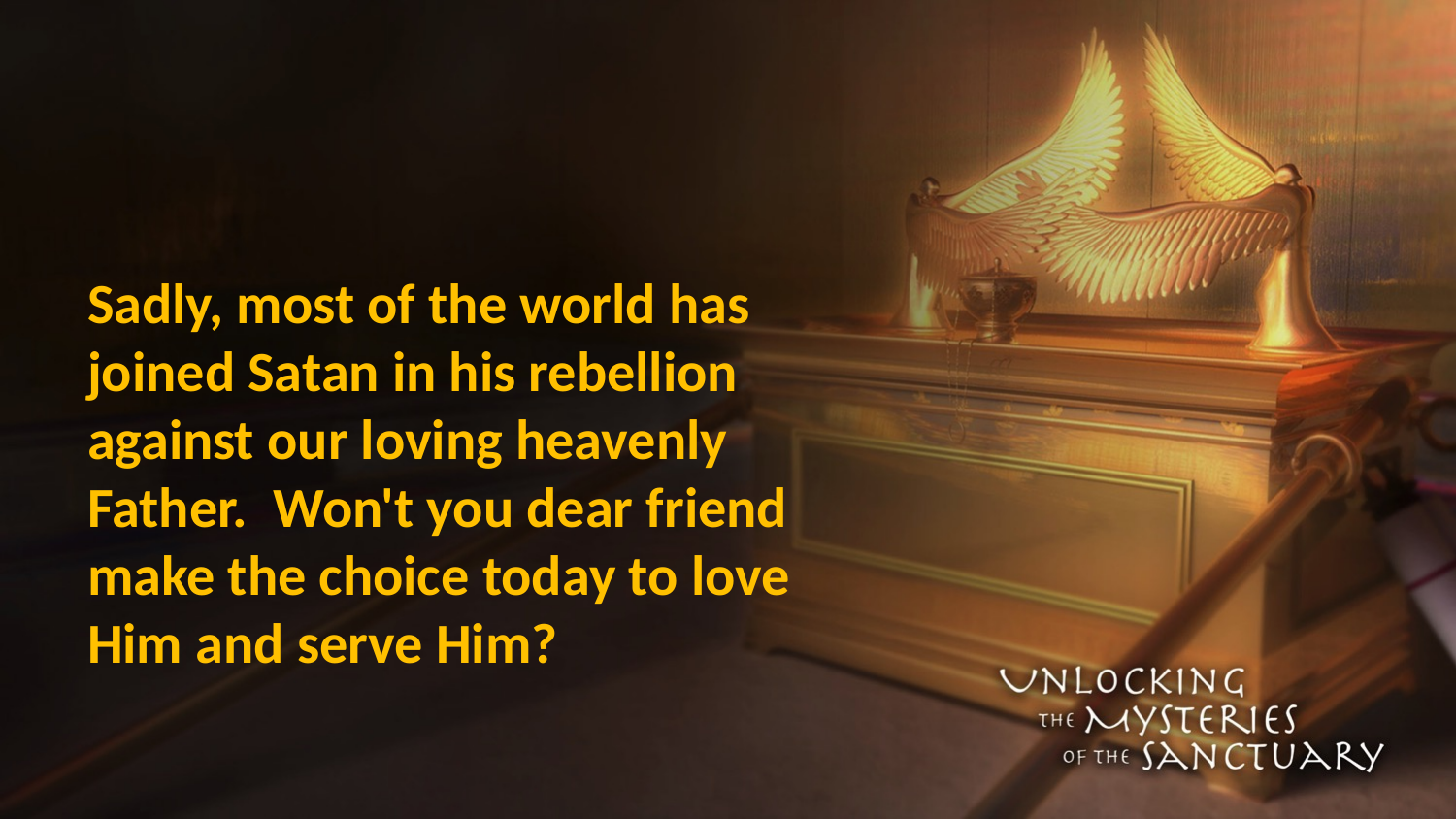

#

Sadly, most of the world has joined Satan in his rebellion against our loving heavenly Father.  Won't you dear friend make the choice today to love Him and serve Him?